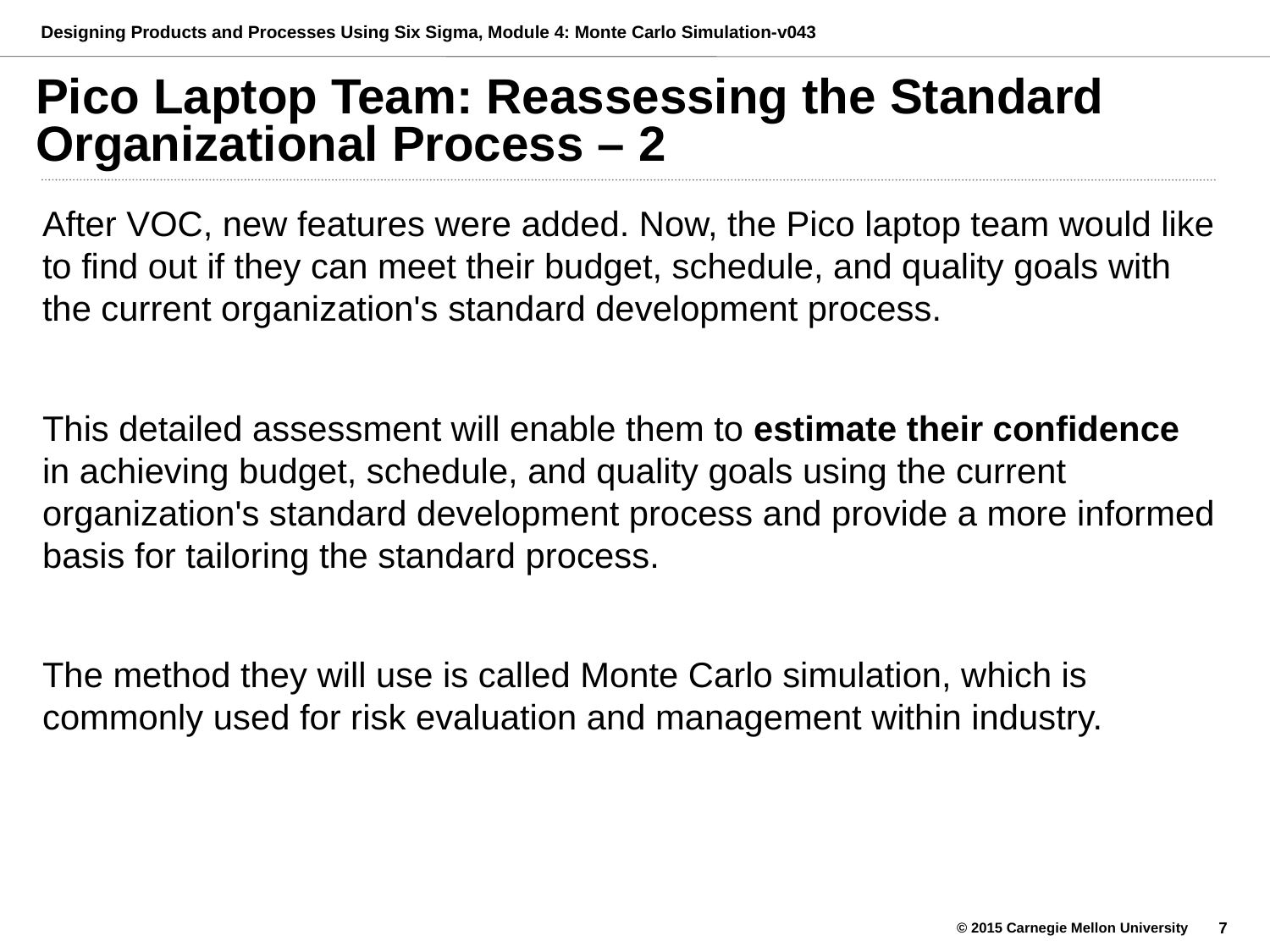

# Pico Laptop Team: Reassessing the Standard Organizational Process – 2
After VOC, new features were added. Now, the Pico laptop team would like to find out if they can meet their budget, schedule, and quality goals with the current organization's standard development process.

This detailed assessment will enable them to estimate their confidence in achieving budget, schedule, and quality goals using the current organization's standard development process and provide a more informed basis for tailoring the standard process.

The method they will use is called Monte Carlo simulation, which is commonly used for risk evaluation and management within industry.